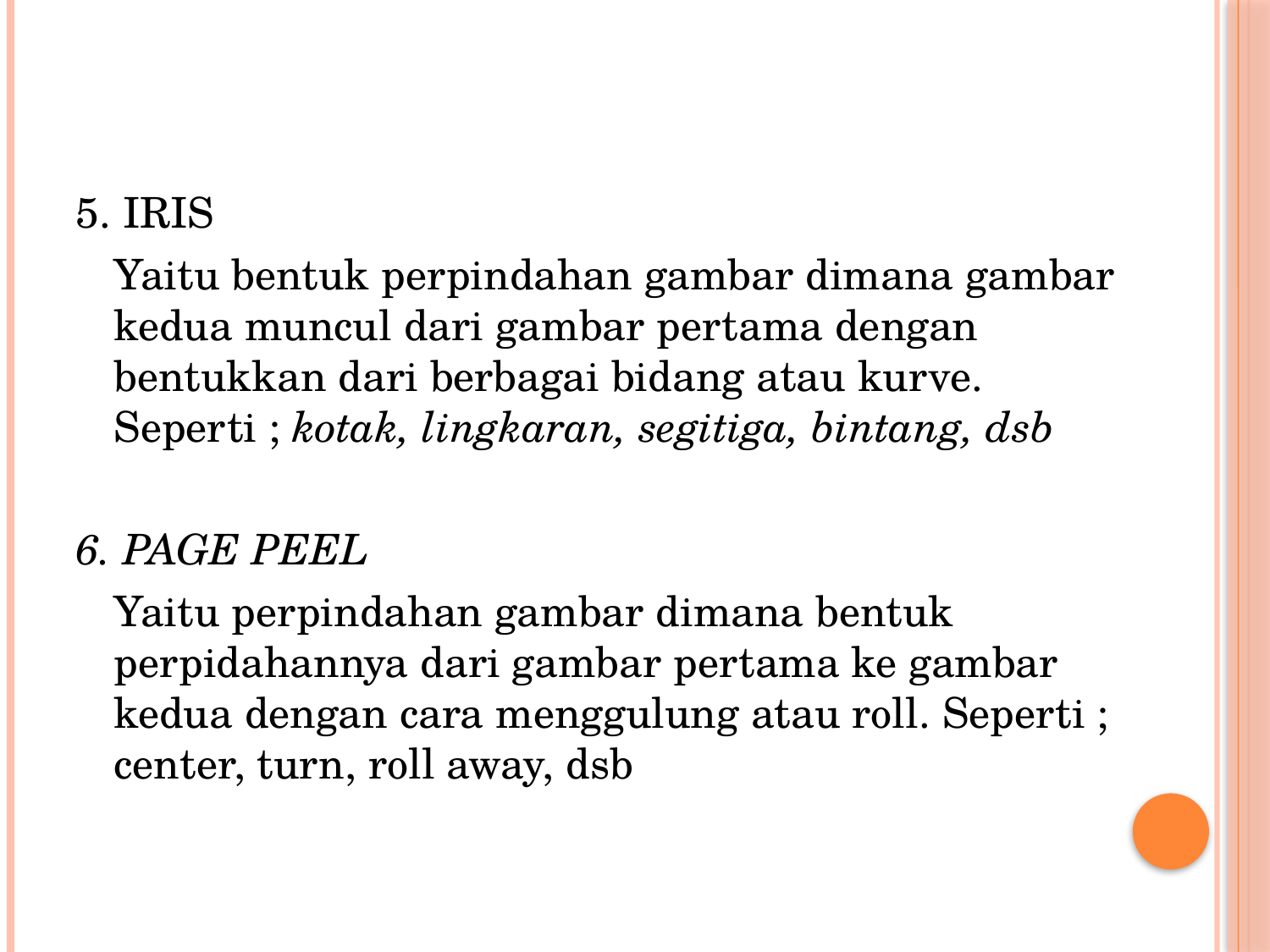

5. IRIS
	Yaitu bentuk perpindahan gambar dimana gambar kedua muncul dari gambar pertama dengan bentukkan dari berbagai bidang atau kurve. Seperti ; kotak, lingkaran, segitiga, bintang, dsb

6. PAGE PEEL
	Yaitu perpindahan gambar dimana bentuk perpidahannya dari gambar pertama ke gambar kedua dengan cara menggulung atau roll. Seperti ; center, turn, roll away, dsb